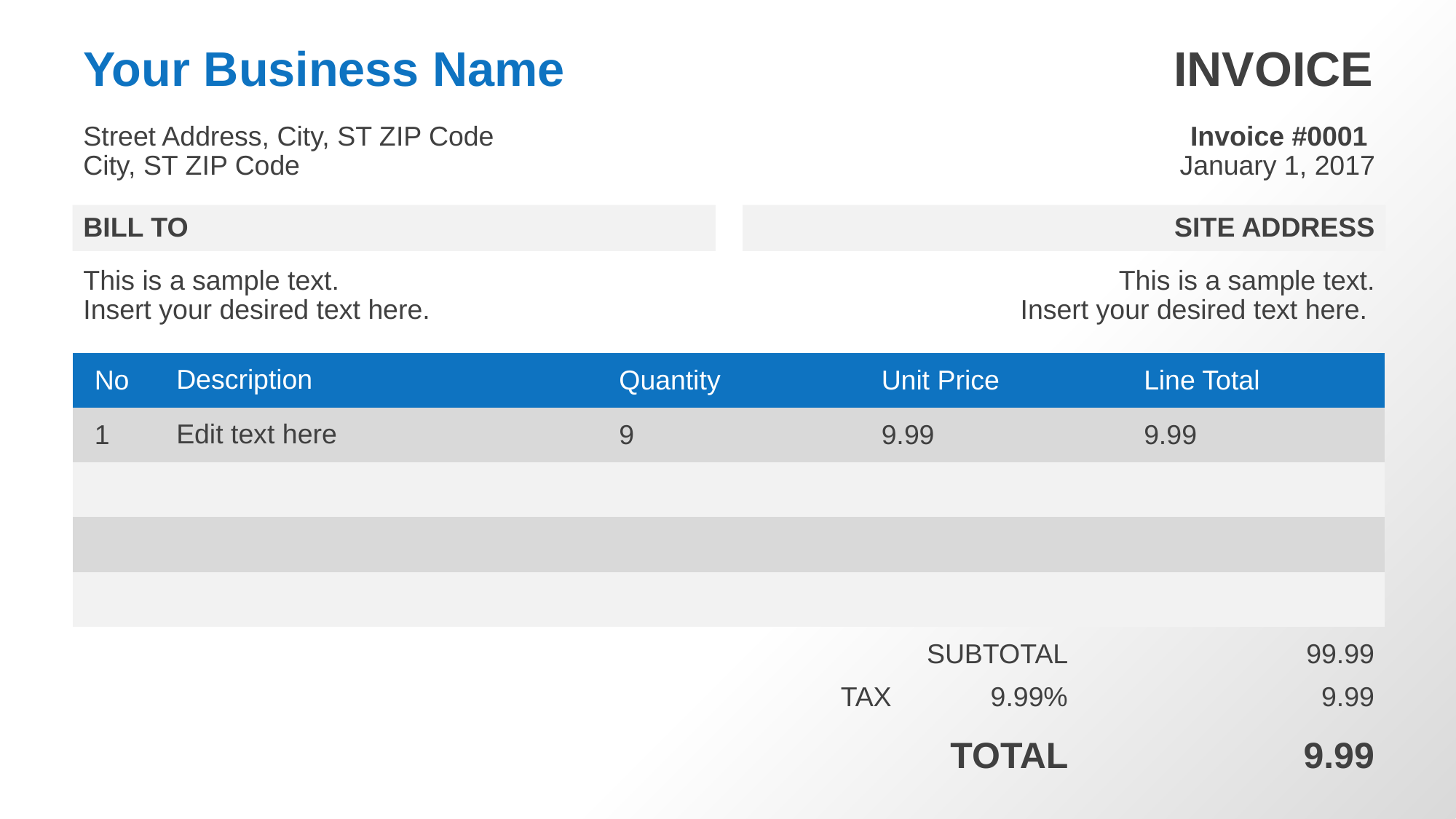

Your Business Name
INVOICE
Street Address, City, ST ZIP Code
City, ST ZIP Code
Invoice #0001
January 1, 2017
BILL TO
SITE ADDRESS
This is a sample text.
Insert your desired text here.
This is a sample text.
Insert your desired text here.
| No | Description | Quantity | Unit Price | Line Total |
| --- | --- | --- | --- | --- |
| 1 | Edit text here | 9 | 9.99 | 9.99 |
|  |  |  |  |  |
|  |  |  |  |  |
|  |  |  |  |  |
SUBTOTAL
99.99
TAX             9.99%
9.99
TOTAL
9.99